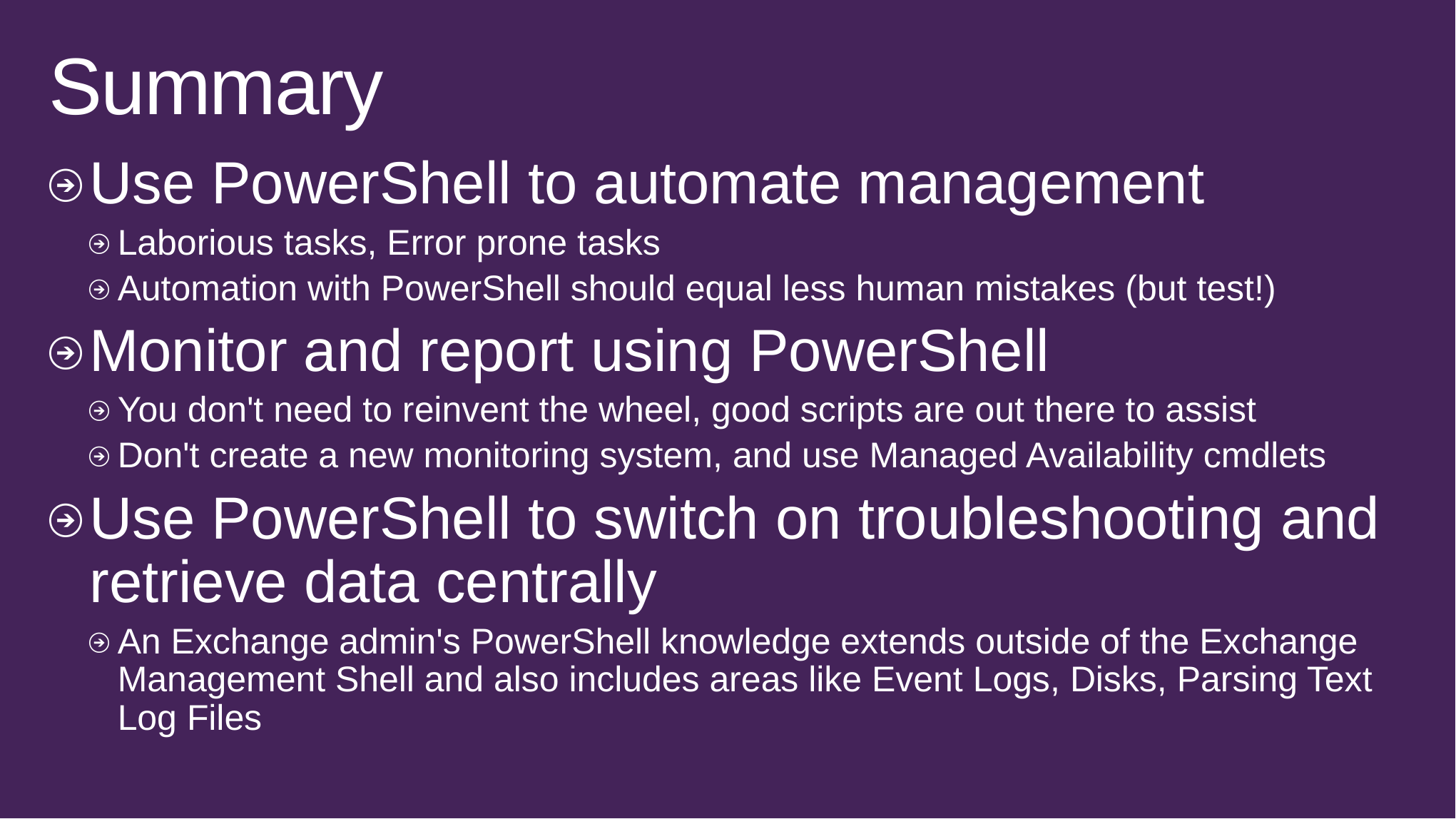

# Summary
Use PowerShell to automate management
Laborious tasks, Error prone tasks
Automation with PowerShell should equal less human mistakes (but test!)
Monitor and report using PowerShell
You don't need to reinvent the wheel, good scripts are out there to assist
Don't create a new monitoring system, and use Managed Availability cmdlets
Use PowerShell to switch on troubleshooting and retrieve data centrally
An Exchange admin's PowerShell knowledge extends outside of the Exchange Management Shell and also includes areas like Event Logs, Disks, Parsing Text Log Files